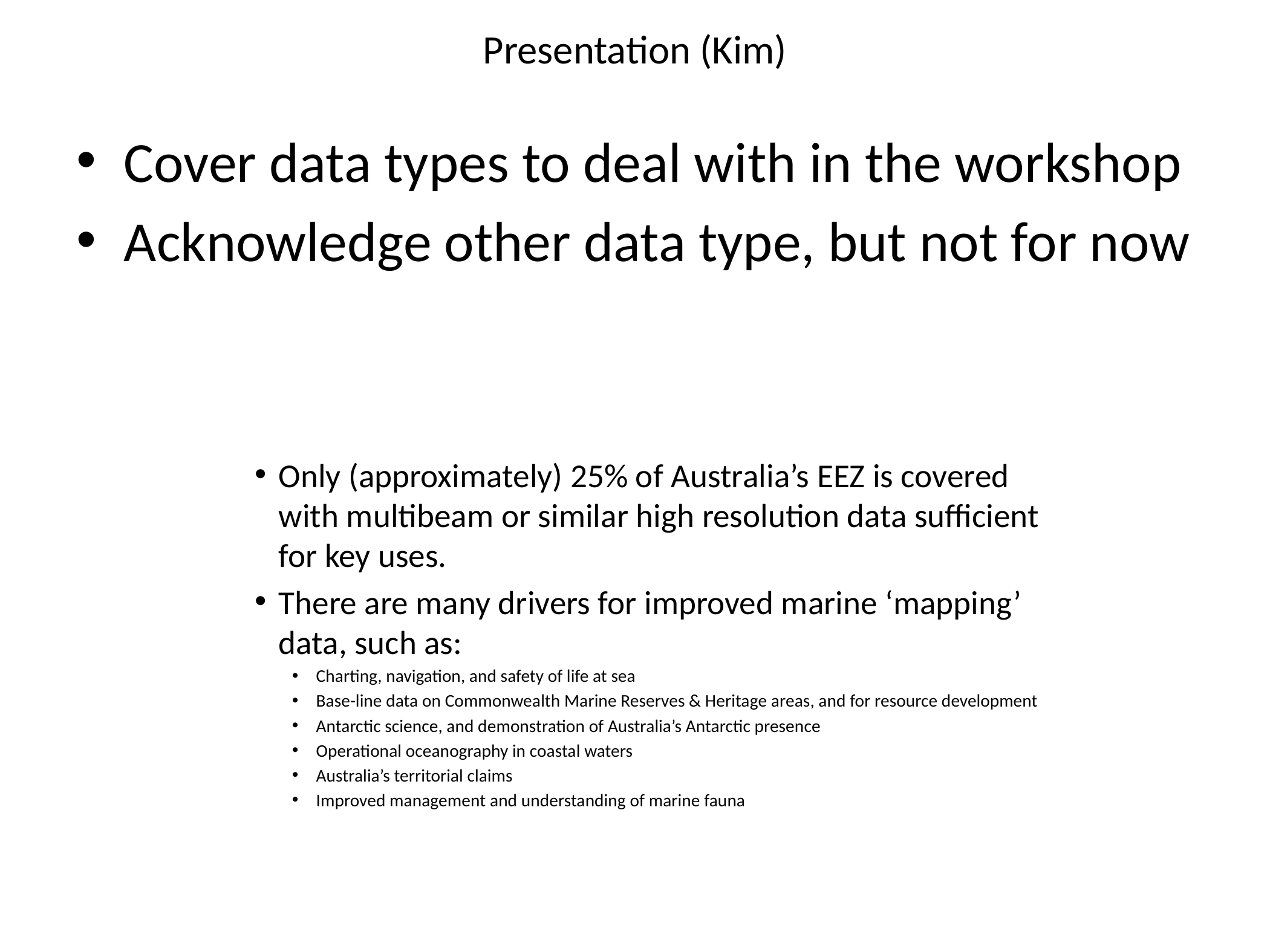

# Presentation (Kim)
Cover data types to deal with in the workshop
Acknowledge other data type, but not for now
Only (approximately) 25% of Australia’s EEZ is covered with multibeam or similar high resolution data sufficient for key uses.
There are many drivers for improved marine ‘mapping’ data, such as:
Charting, navigation, and safety of life at sea
Base-line data on Commonwealth Marine Reserves & Heritage areas, and for resource development
Antarctic science, and demonstration of Australia’s Antarctic presence
Operational oceanography in coastal waters
Australia’s territorial claims
Improved management and understanding of marine fauna